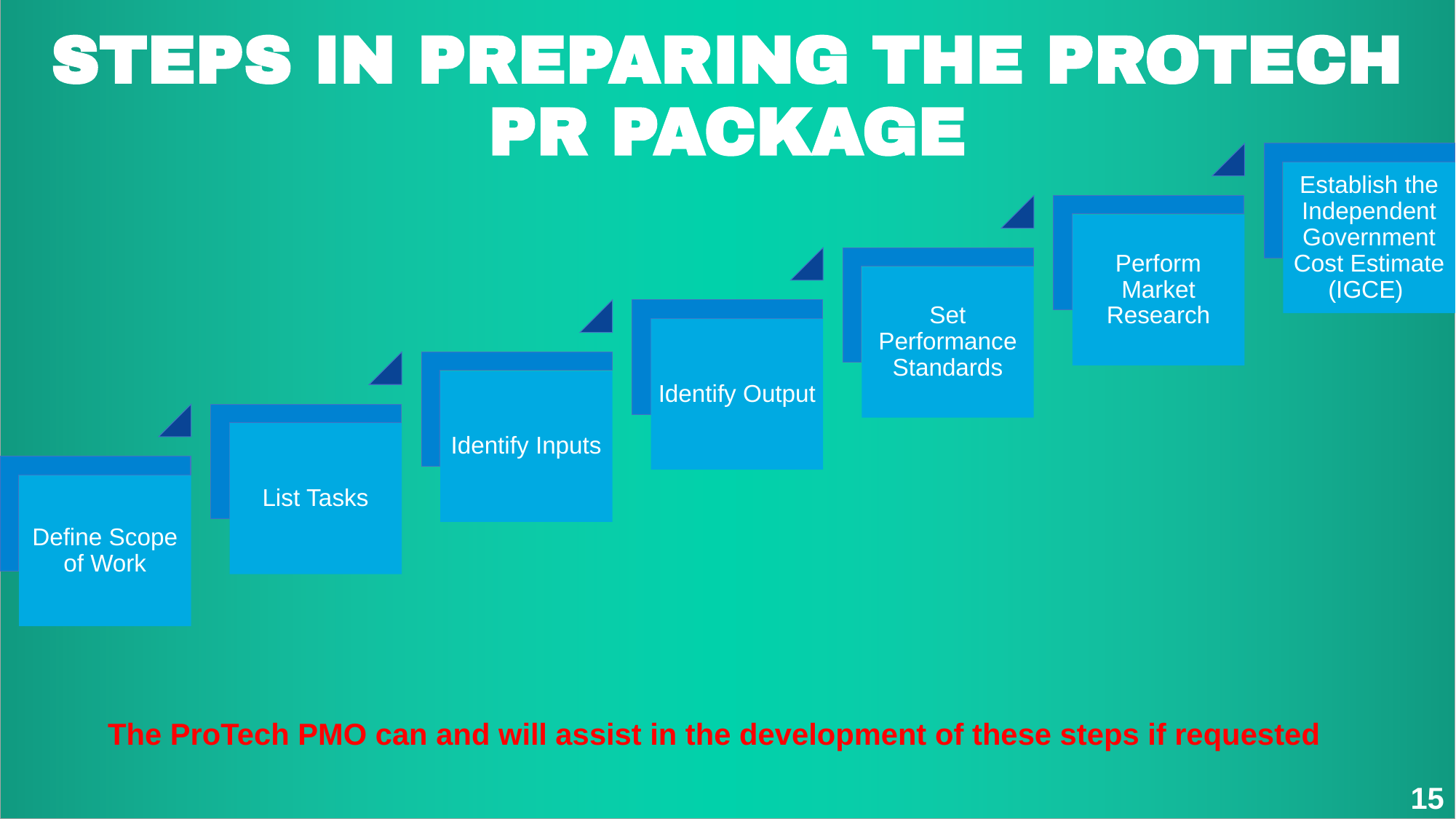

Define Scope of Work
List Tasks
Identify Inputs
Identify Output
Set Performance Standards
Perform Market Research
Establish the Independent Government Cost Estimate (IGCE)
STEPS IN PREPARING THE PROTECH PR PACKAGE
The ProTech PMO can and will assist in the development of these steps if requested
15